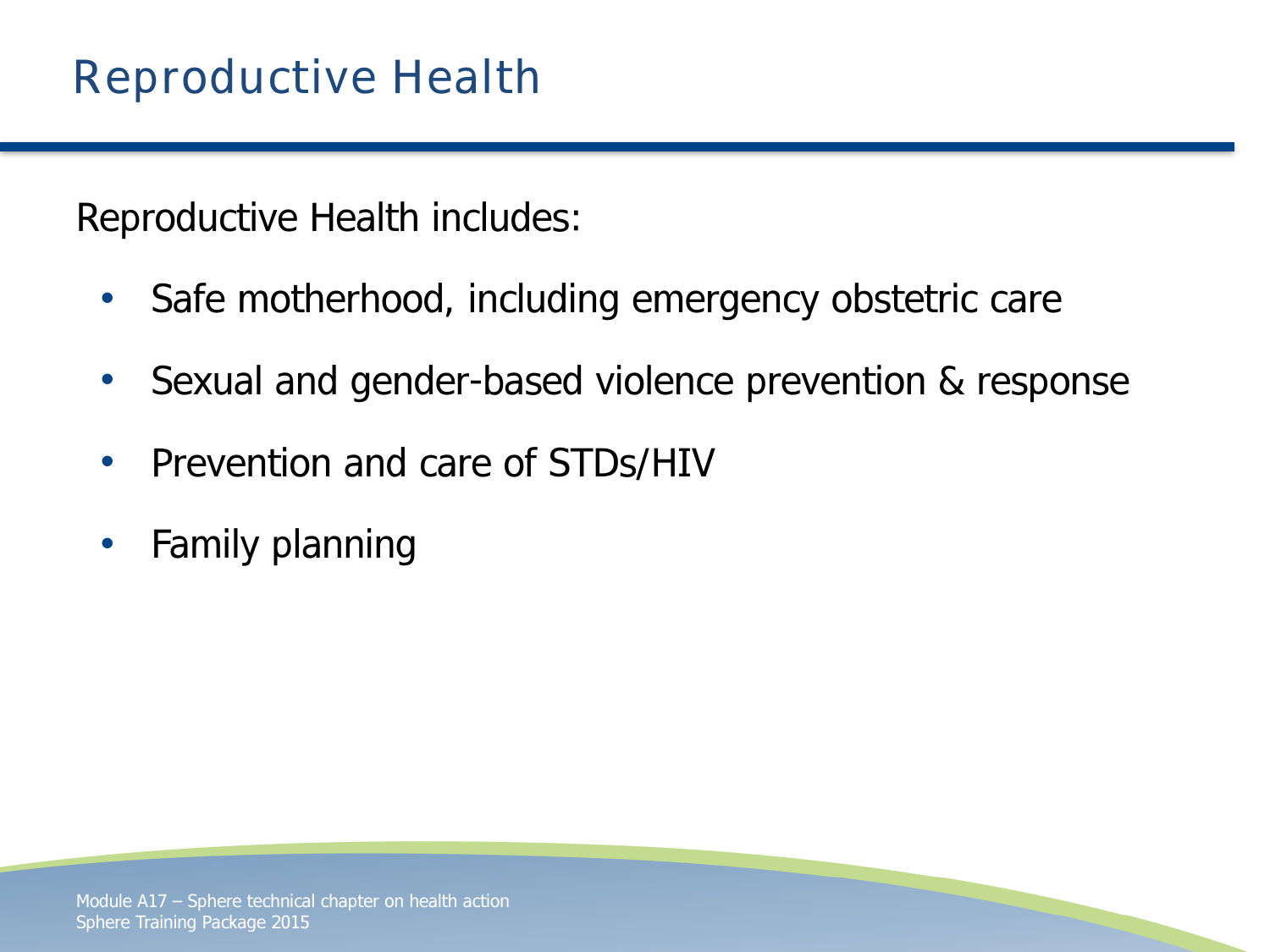

# Reproductive Health
Reproductive Health includes:
Safe motherhood, including emergency obstetric care
Sexual and gender-based violence prevention & response
Prevention and care of STDs/HIV
Family planning
Module A17 – Sphere technical chapter on health action
Sphere Training Package 2015